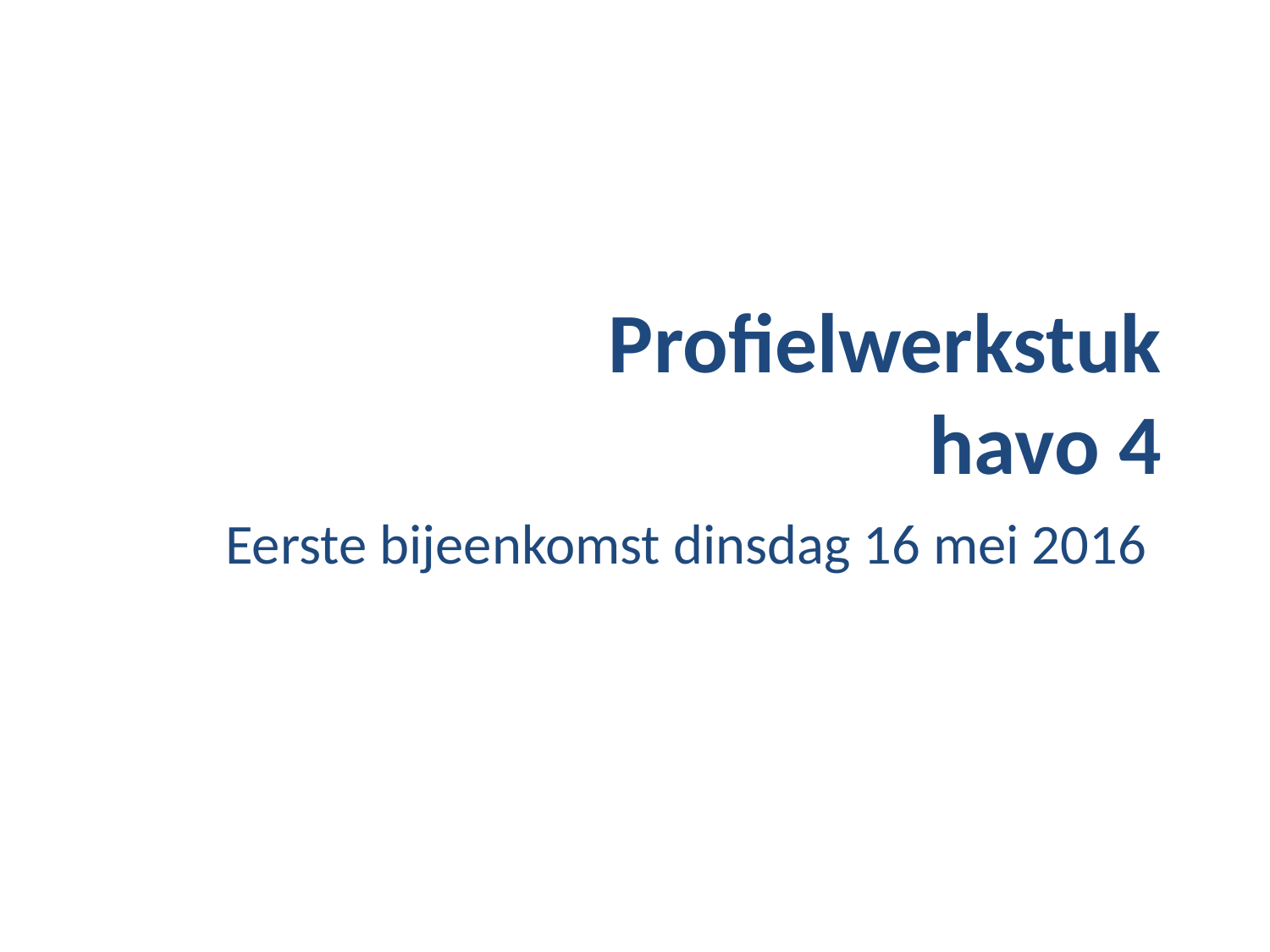

# Profielwerkstuk havo 4
Eerste bijeenkomst dinsdag 16 mei 2016